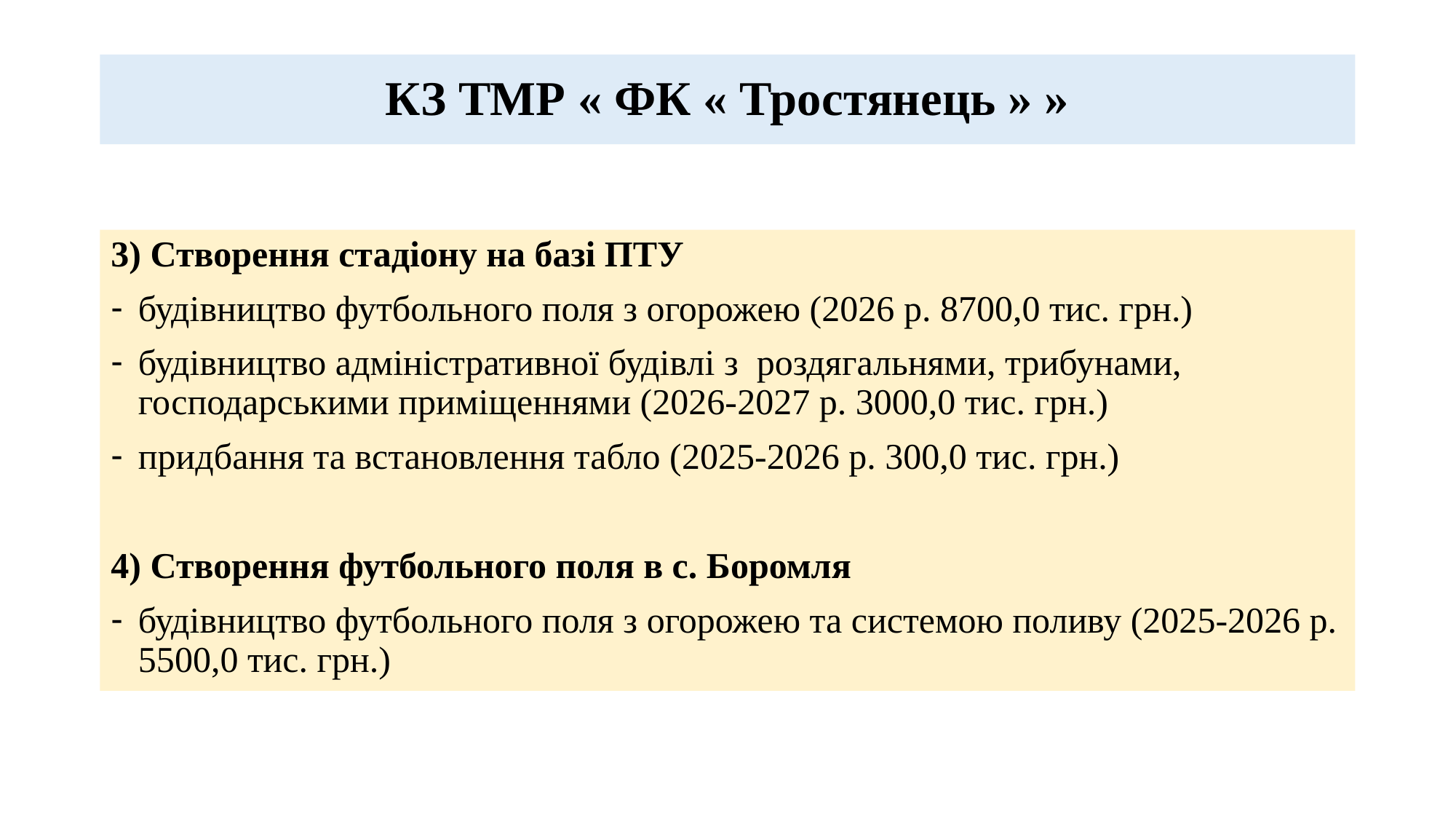

# КЗ ТМР « ФК « Тростянець » »
3) Створення стадіону на базі ПТУ
будівництво футбольного поля з огорожею (2026 р. 8700,0 тис. грн.)
будівництво адміністративної будівлі з  роздягальнями, трибунами, господарськими приміщеннями (2026-2027 р. 3000,0 тис. грн.)
придбання та встановлення табло (2025-2026 р. 300,0 тис. грн.)

4) Створення футбольного поля в с. Боромля
будівництво футбольного поля з огорожею та системою поливу (2025-2026 р. 5500,0 тис. грн.)